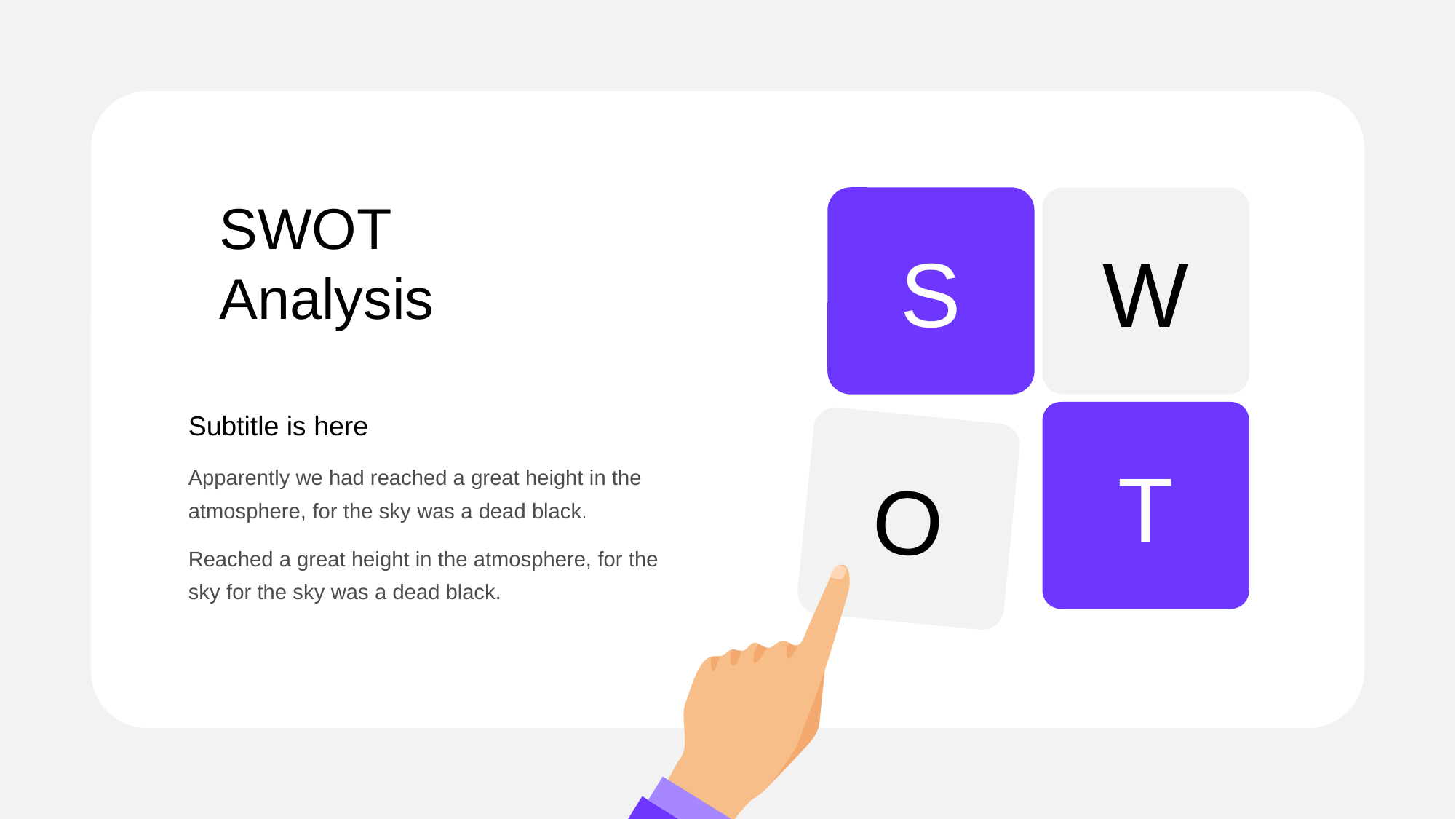

S
W
SWOT
Analysis
Subtitle is here
Apparently we had reached a great height in the atmosphere, for the sky was a dead black.
Reached a great height in the atmosphere, for the sky for the sky was a dead black.
T
O